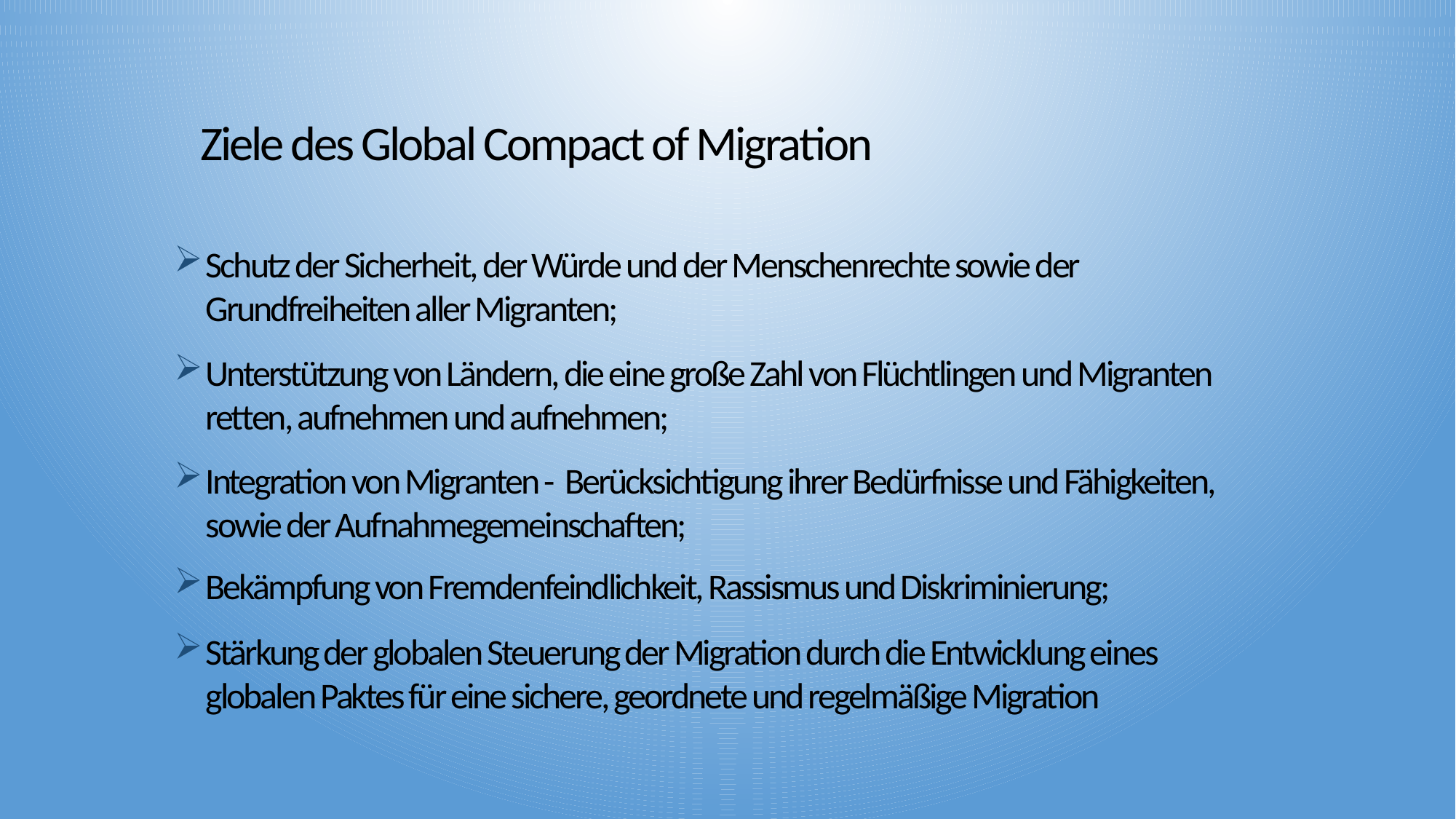

# Ziele des Global Compact of Migration
Schutz der Sicherheit, der Würde und der Menschenrechte sowie der  Grundfreiheiten aller Migranten;
Unterstützung von Ländern, die eine große Zahl von Flüchtlingen und Migranten  retten, aufnehmen und aufnehmen;
Integration von Migranten -  Berücksichtigung ihrer Bedürfnisse und Fähigkeiten, sowie der Aufnahmegemeinschaften;
Bekämpfung von Fremdenfeindlichkeit, Rassismus und Diskriminierung;
Stärkung der globalen Steuerung der Migration durch die Entwicklung eines  globalen Paktes für eine sichere, geordnete und regelmäßige Migration